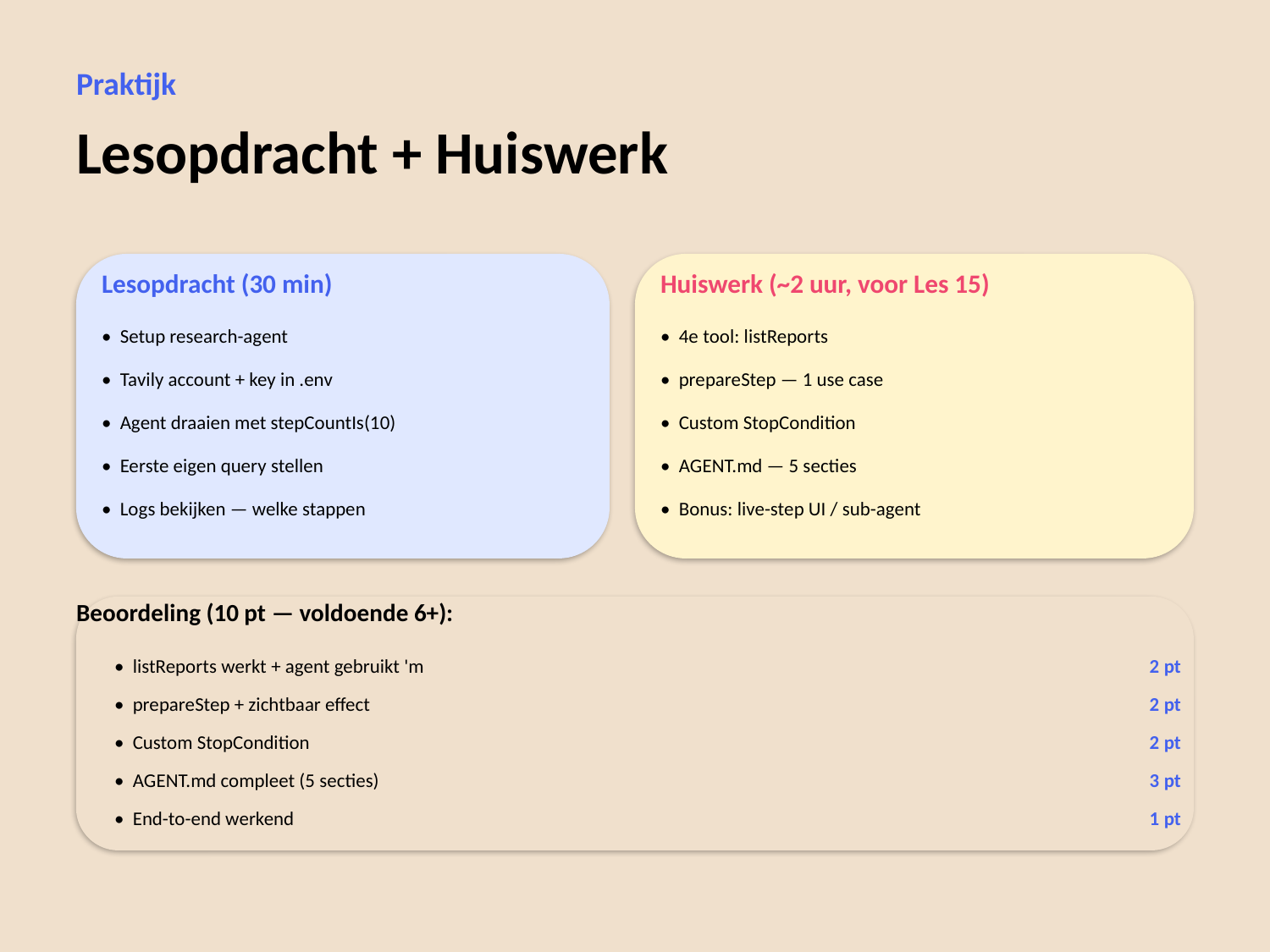

Praktijk
Lesopdracht + Huiswerk

Lesopdracht (30 min)
Huiswerk (~2 uur, voor Les 15)
•  Setup research-agent
•  4e tool: listReports
•  Tavily account + key in .env
•  prepareStep — 1 use case
•  Agent draaien met stepCountIs(10)
•  Custom StopCondition
•  Eerste eigen query stellen
•  AGENT.md — 5 secties
•  Logs bekijken — welke stappen
•  Bonus: live-step UI / sub-agent

Beoordeling (10 pt — voldoende 6+):
•  listReports werkt + agent gebruikt 'm
2 pt
•  prepareStep + zichtbaar effect
2 pt
•  Custom StopCondition
2 pt
•  AGENT.md compleet (5 secties)
3 pt
•  End-to-end werkend
1 pt